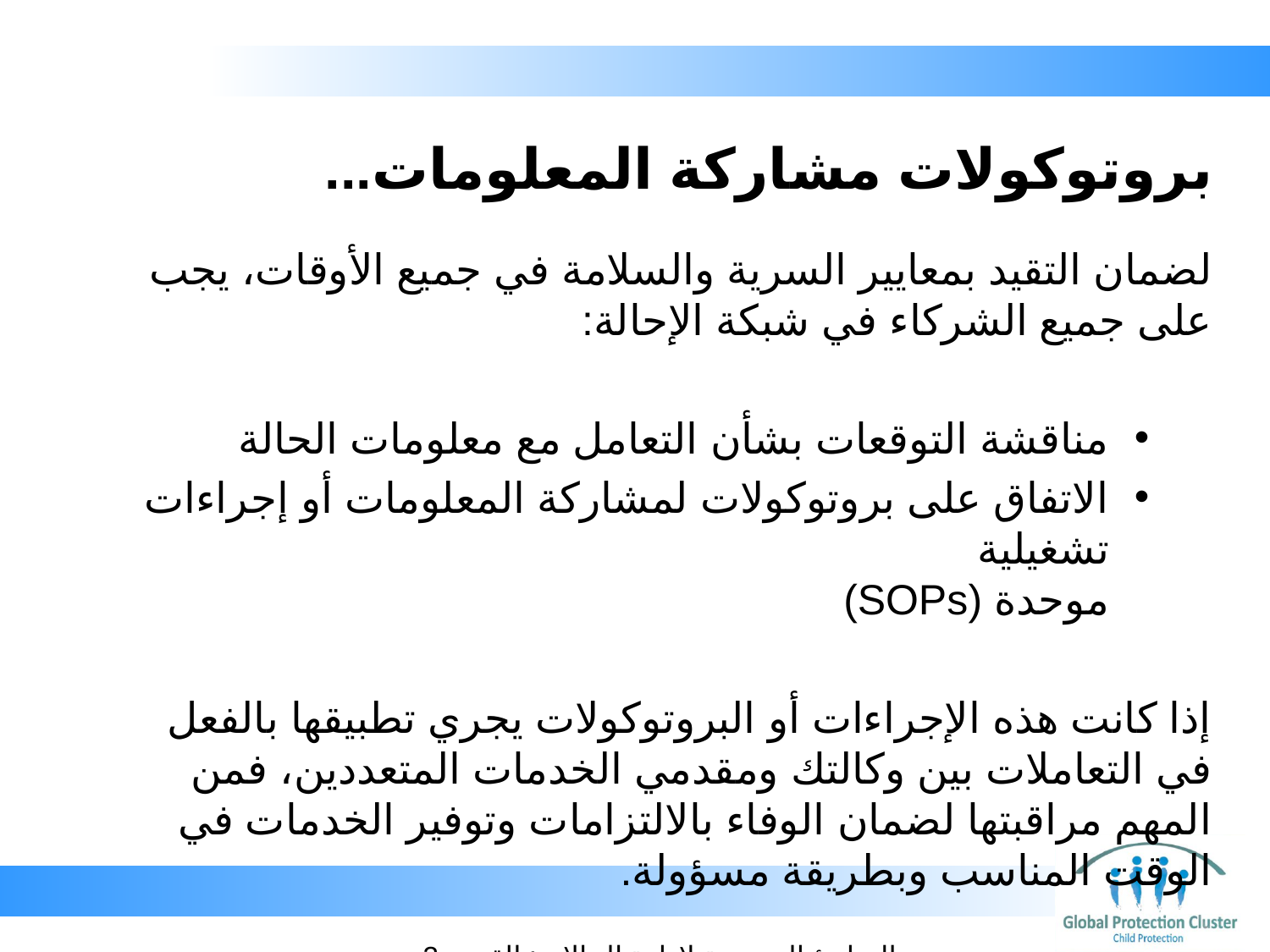

# بروتوكولات مشاركة المعلومات...
لضمان التقيد بمعايير السرية والسلامة في جميع الأوقات، يجب على جميع الشركاء في شبكة الإحالة:

مناقشة التوقعات بشأن التعامل مع معلومات الحالة
الاتفاق على بروتوكولات لمشاركة المعلومات أو إجراءات تشغيلية
موحدة (SOPs)

إذا كانت هذه الإجراءات أو البروتوكولات يجري تطبيقها بالفعل في التعاملات بين وكالتك ومقدمي الخدمات المتعددين، فمن المهم مراقبتها لضمان الوفاء بالالتزامات وتوفير الخدمات في الوقت المناسب وبطريقة مسؤولة.

المبادئ التوجيهية لإدارة الحالات: القسم 3